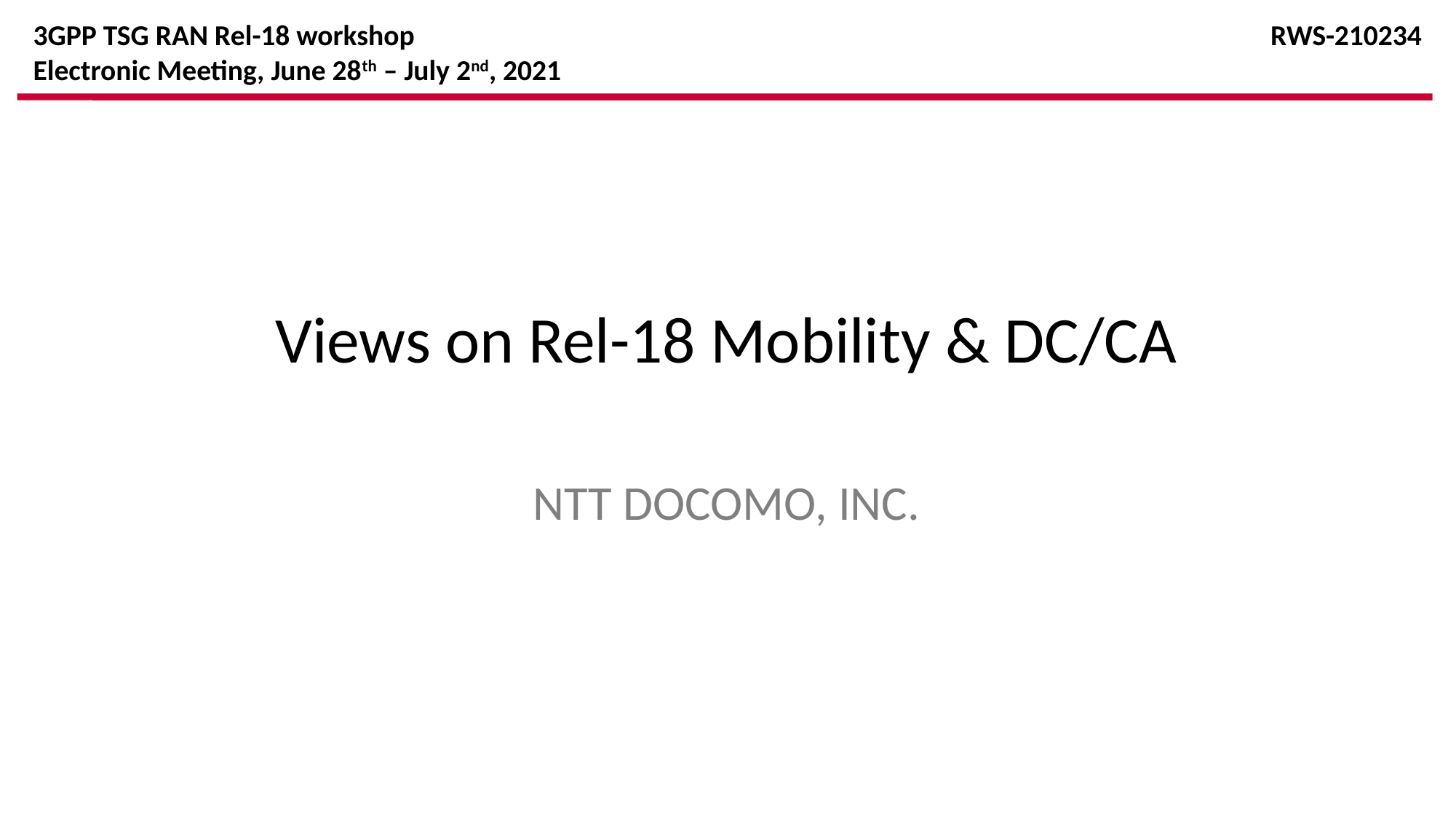

3GPP TSG RAN Rel-18 workshop
Electronic Meeting, June 28th – July 2nd, 2021
RWS-210234
# Views on Rel-18 Mobility & DC/CA
NTT DOCOMO, INC.